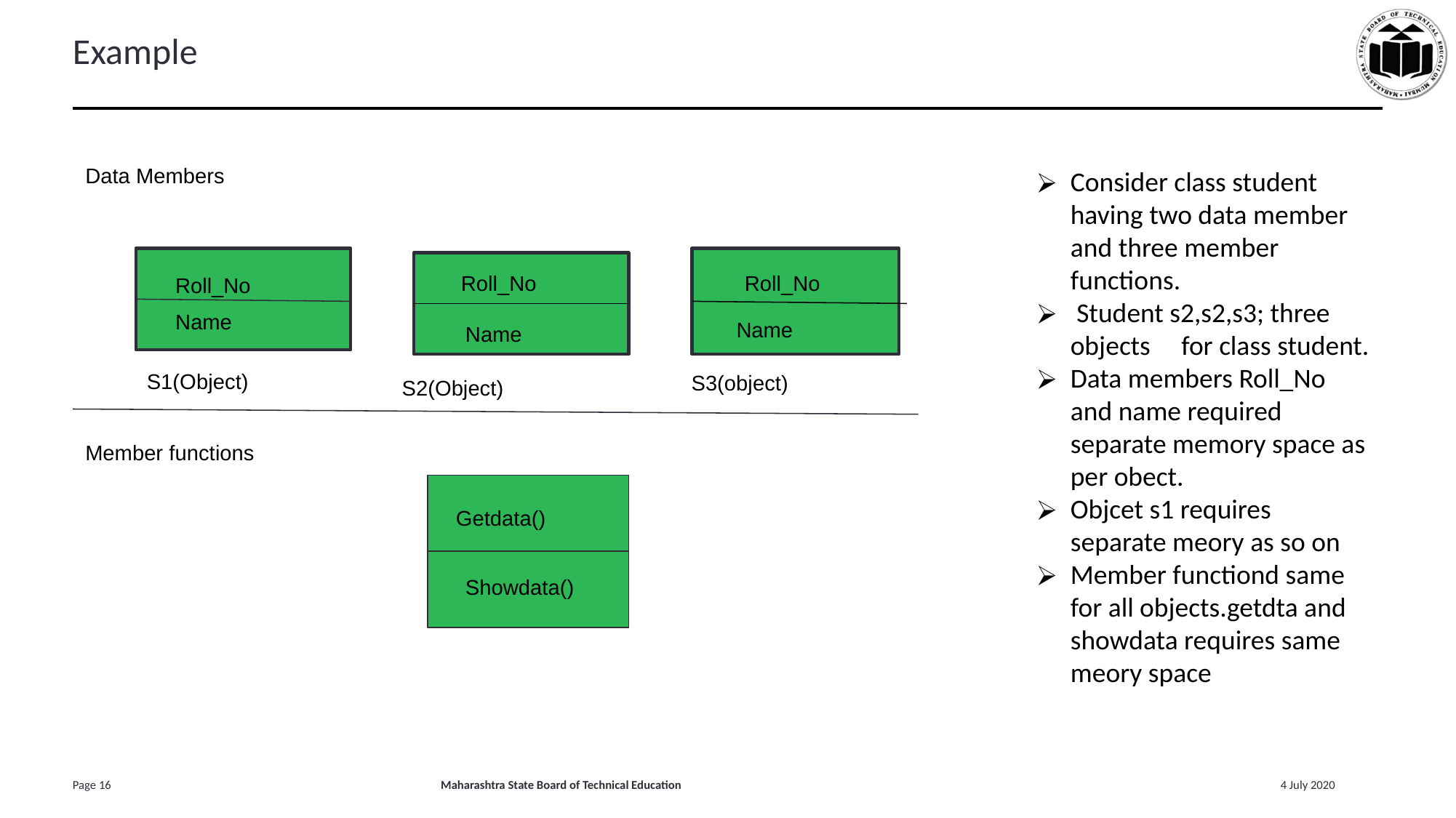

# Example

Consider class student having two data member and three member functions.
 Student s2,s2,s3; three objects     for class student.
Data members Roll_No and name required separate memory space as per obect.
Objcet s1 requires separate meory as so on
Member functiond same for all objects.getdta and showdata requires same meory space

| Data Members |
| --- |

Roll_No
Roll_No
Roll_No
Name
Name
Name
S1(Object)
S3(object)
S2(Object)
Member functions

Getdata()
Showdata()